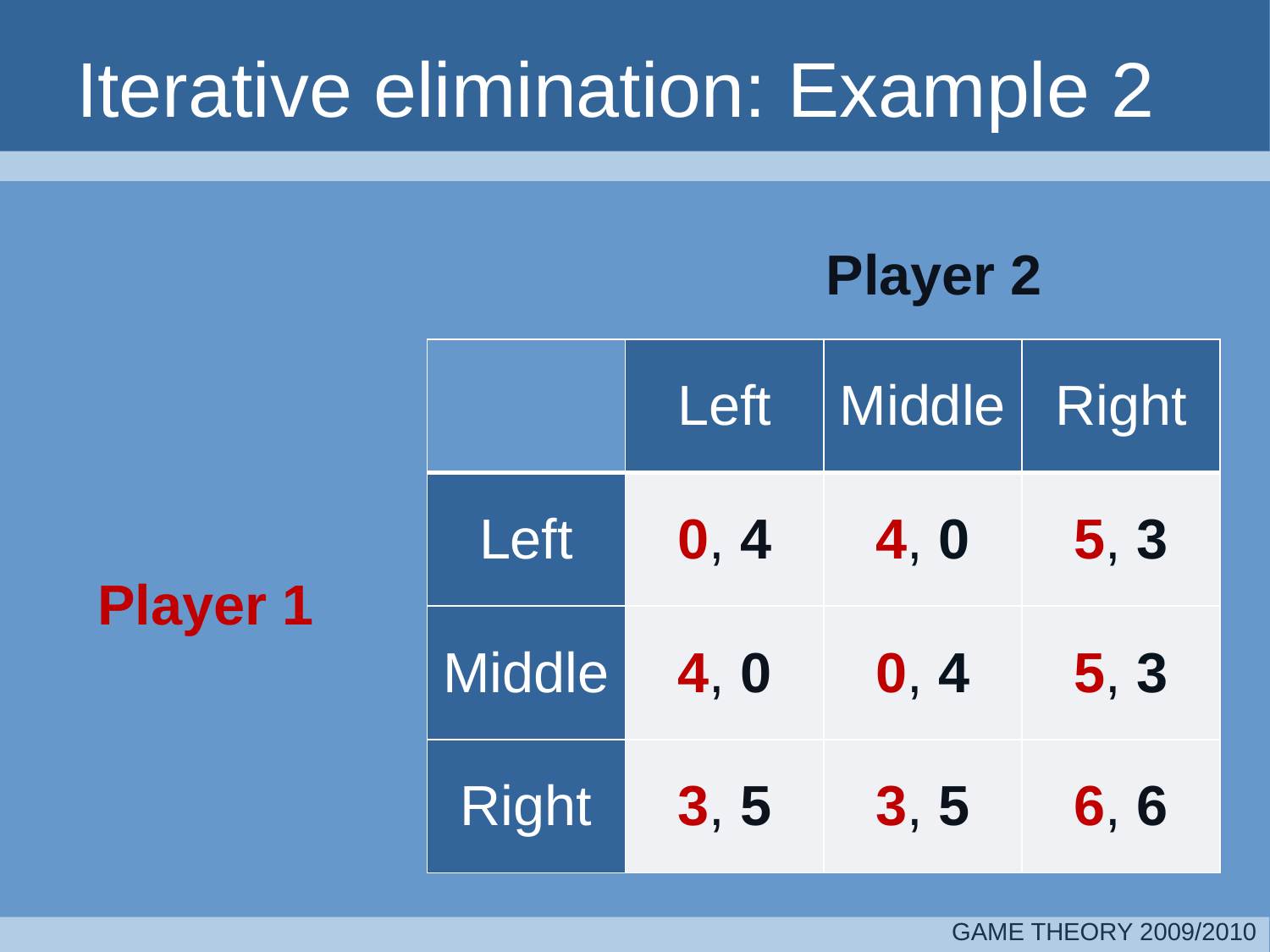

# Iterative elimination: Example 2
Player 2
|  | Left | Middle | Right |
| --- | --- | --- | --- |
| Left | 0, 4 | 4, 0 | 5, 3 |
| Middle | 4, 0 | 0, 4 | 5, 3 |
| Right | 3, 5 | 3, 5 | 6, 6 |
Player 1
GAME THEORY 2009/2010